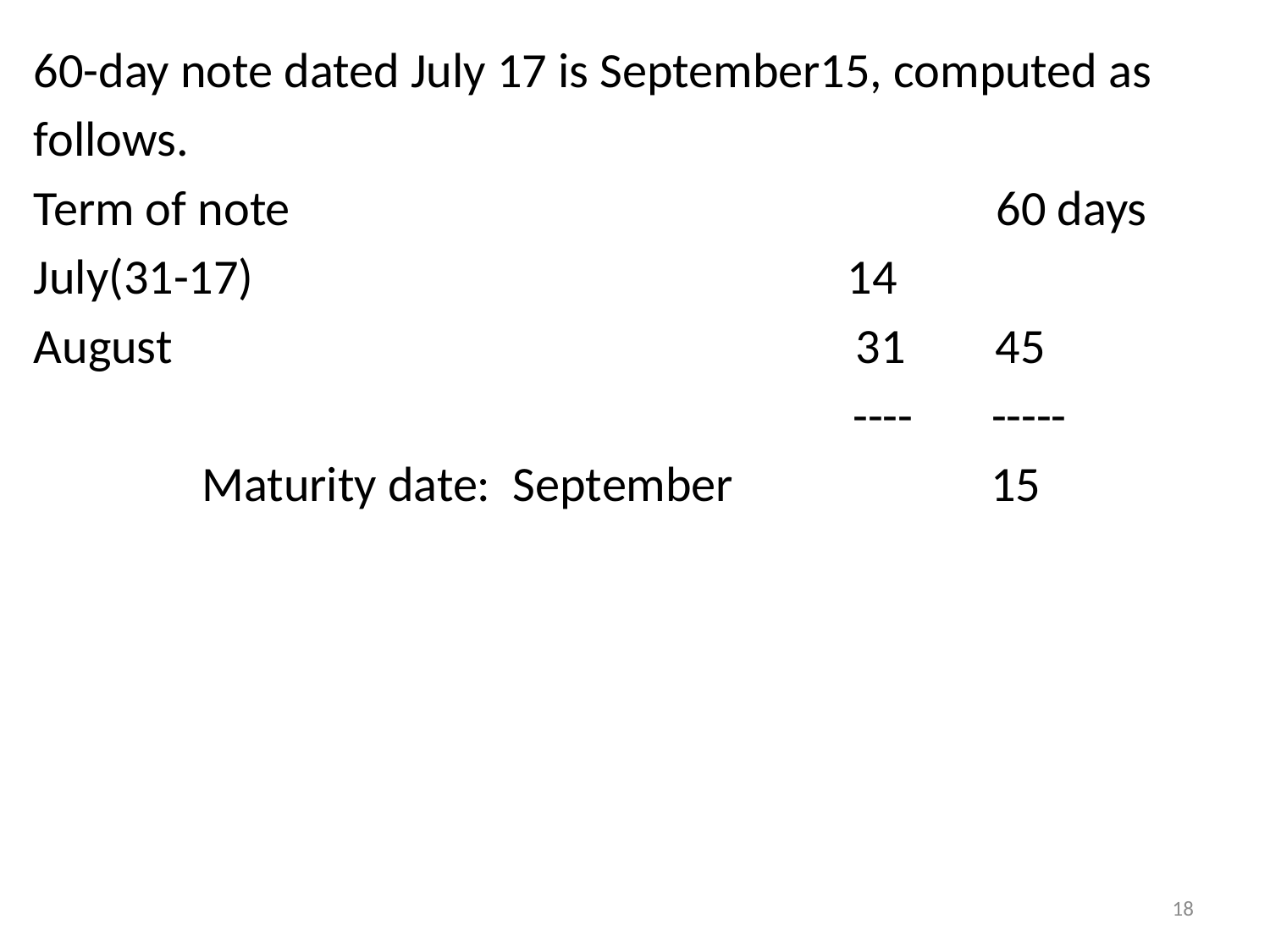

60-day note dated July 17 is September15, computed as
follows.
Term of note                                                               60 days
July(31-17)                                                     14
August                                                             31        45
                                                                         ----       -----
               Maturity date:  September                       15
18